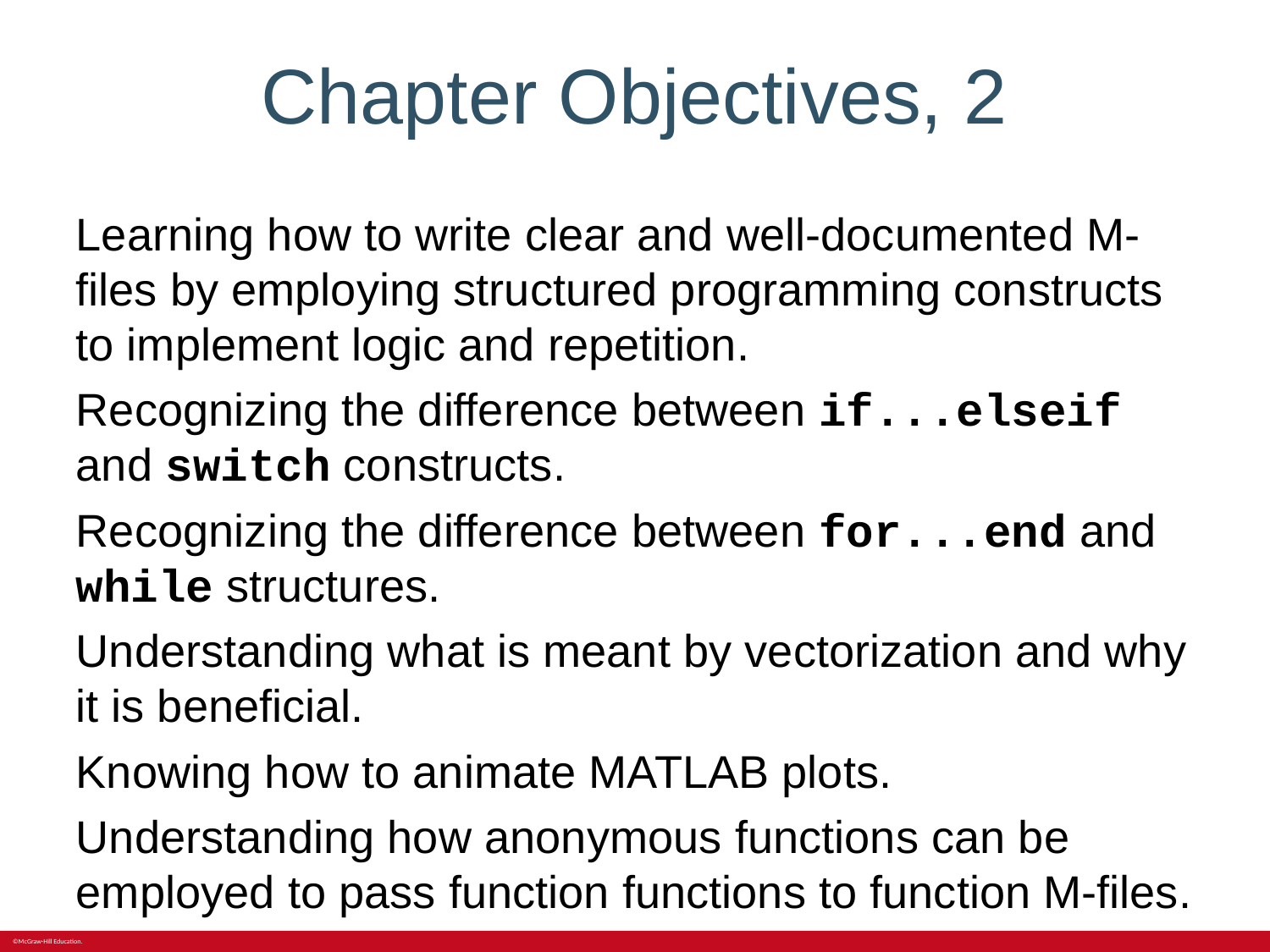

# Chapter Objectives, 2
Learning how to write clear and well-documented M-files by employing structured programming constructs to implement logic and repetition.
Recognizing the difference between if...elseif and switch constructs.
Recognizing the difference between for...end and while structures.
Understanding what is meant by vectorization and why it is beneficial.
Knowing how to animate MATLAB plots.
Understanding how anonymous functions can be employed to pass function functions to function M-files.